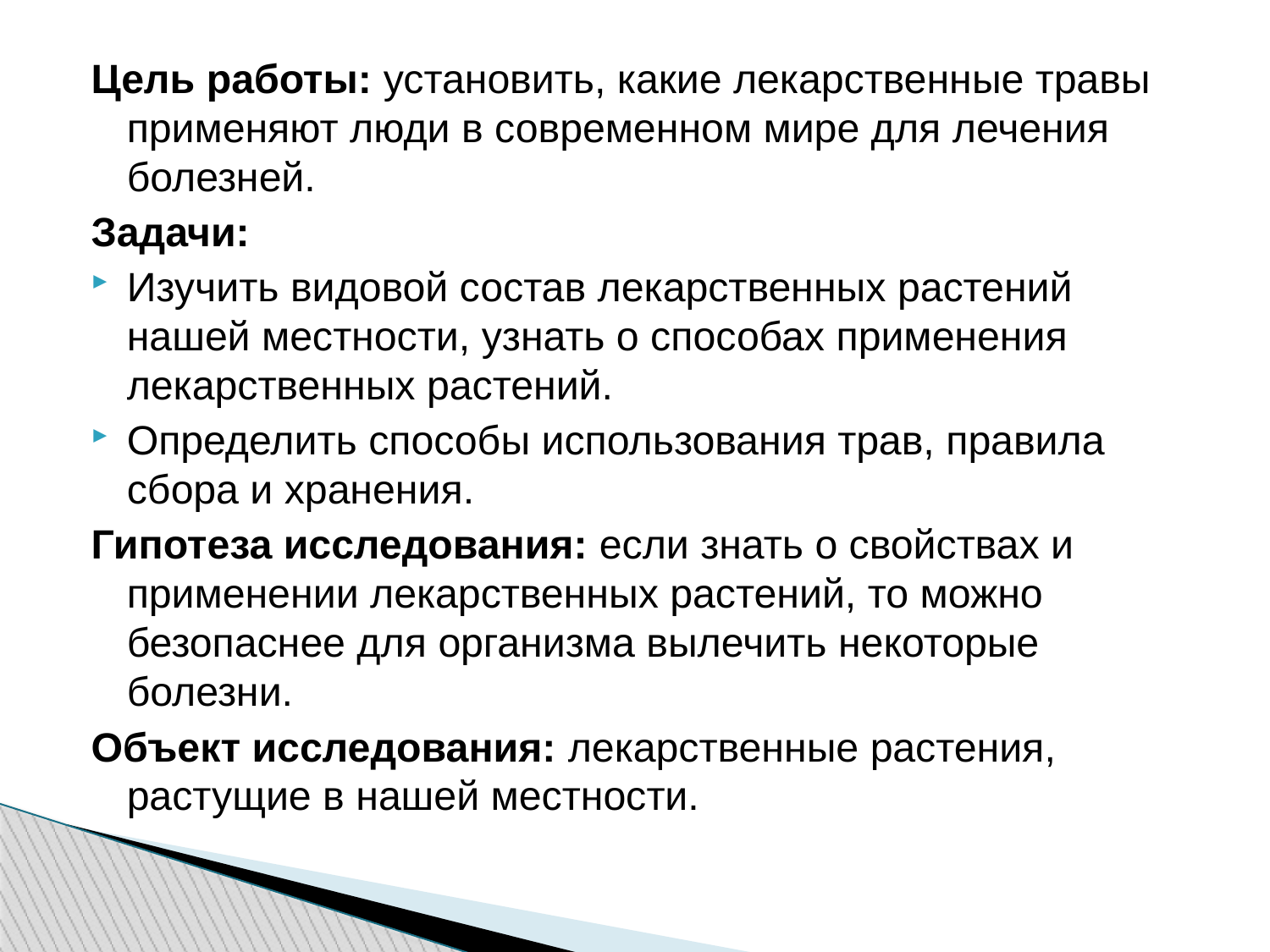

# Цель работы: установить, какие лекарственные травы применяют люди в современном мире для лечения болезней.
Задачи:
Изучить видовой состав лекарственных растений нашей местности, узнать о способах применения лекарственных растений.
Определить способы использования трав, правила сбора и хранения.
Гипотеза исследования: если знать о свойствах и применении лекарственных растений, то можно безопаснее для организма вылечить некоторые болезни.
Объект исследования: лекарственные растения, растущие в нашей местности.